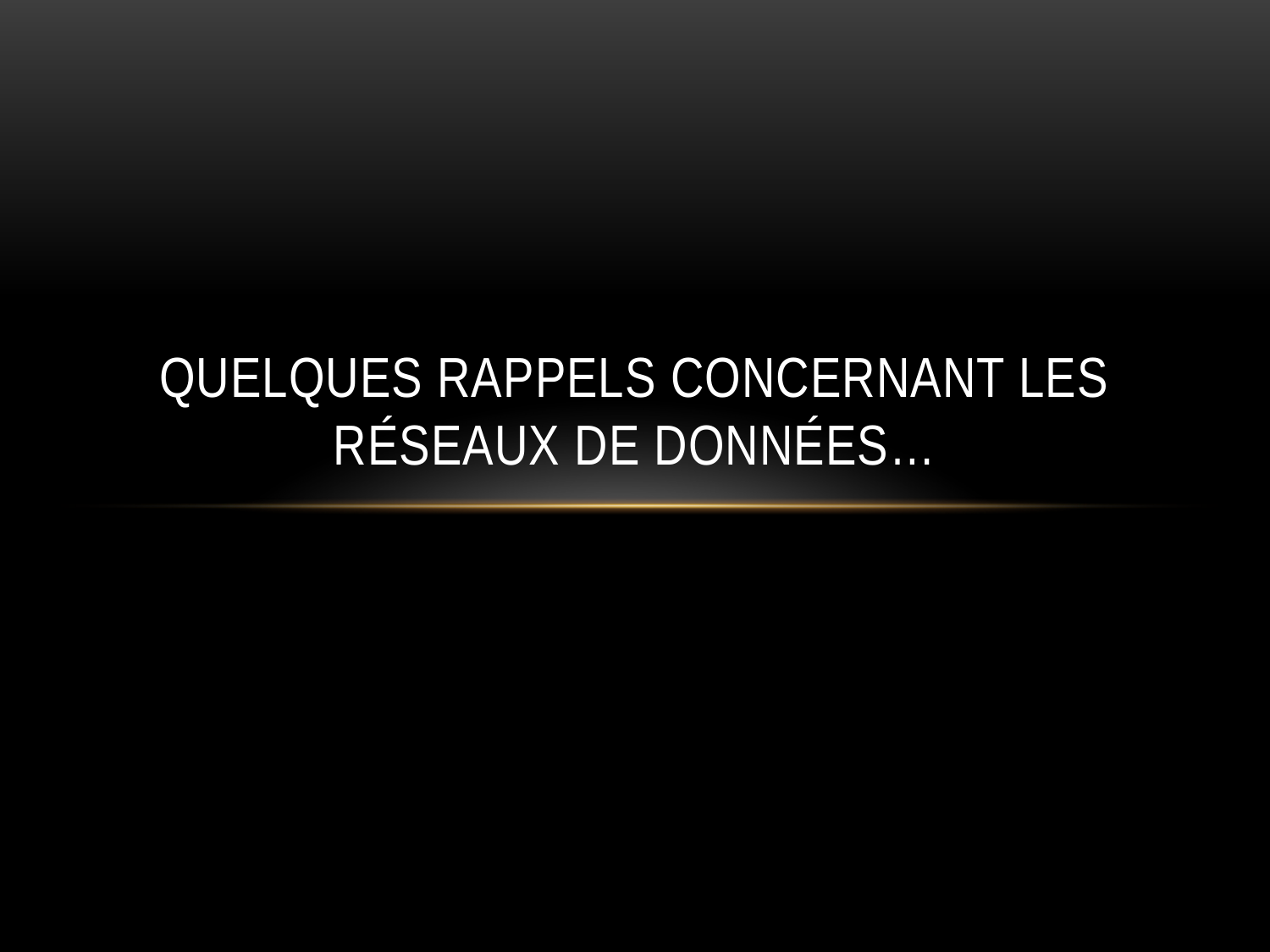

# Quelques rappels concernant les réseaux de données…